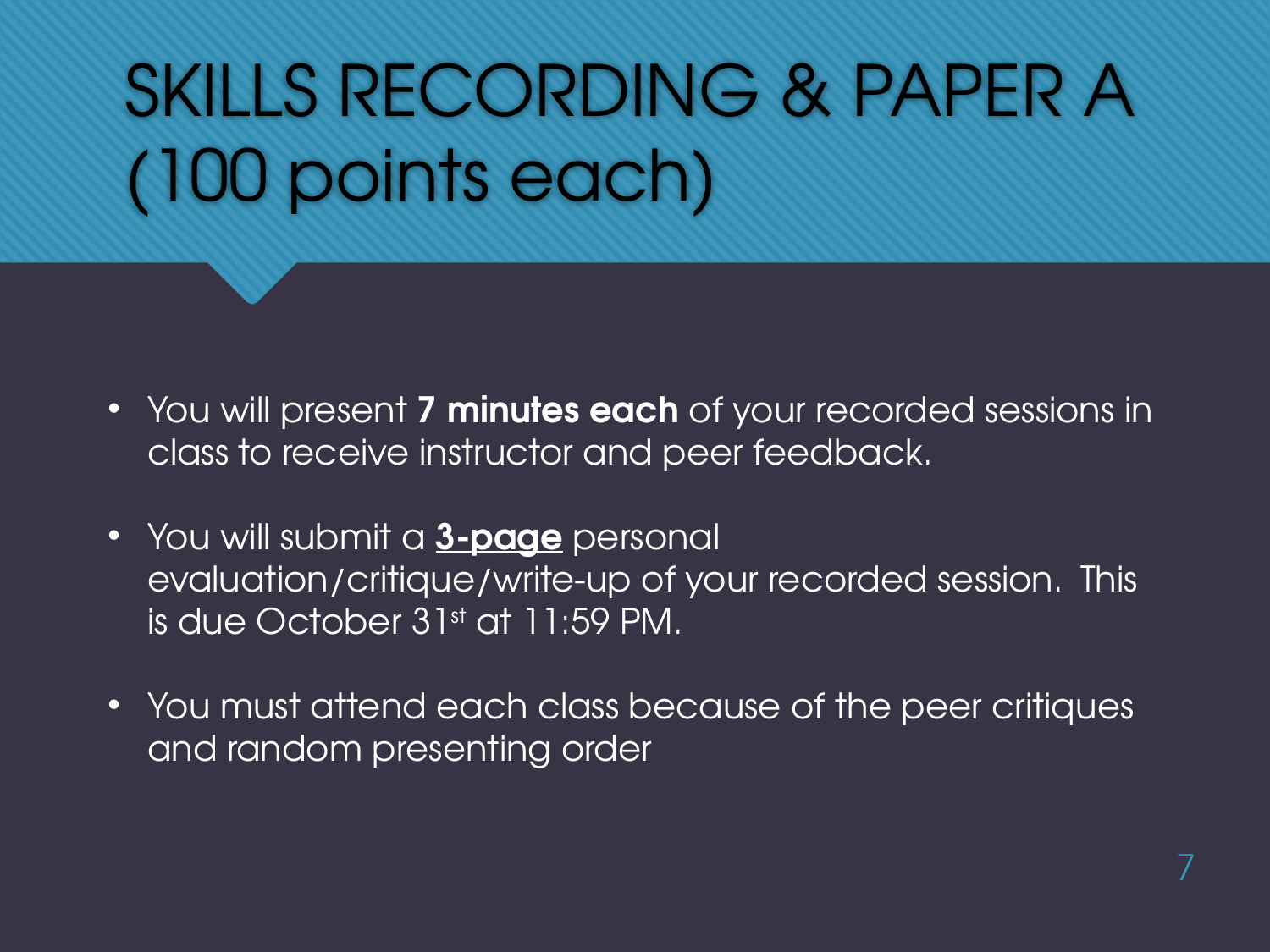

# SKILLS RECORDING & PAPER A (100 points each)
You will present 7 minutes each of your recorded sessions in class to receive instructor and peer feedback.

You will submit a 3-page personal evaluation/critique/write-up of your recorded session.  This is due October 31st at 11:59 PM.

You must attend each class because of the peer critiques and random presenting order
7